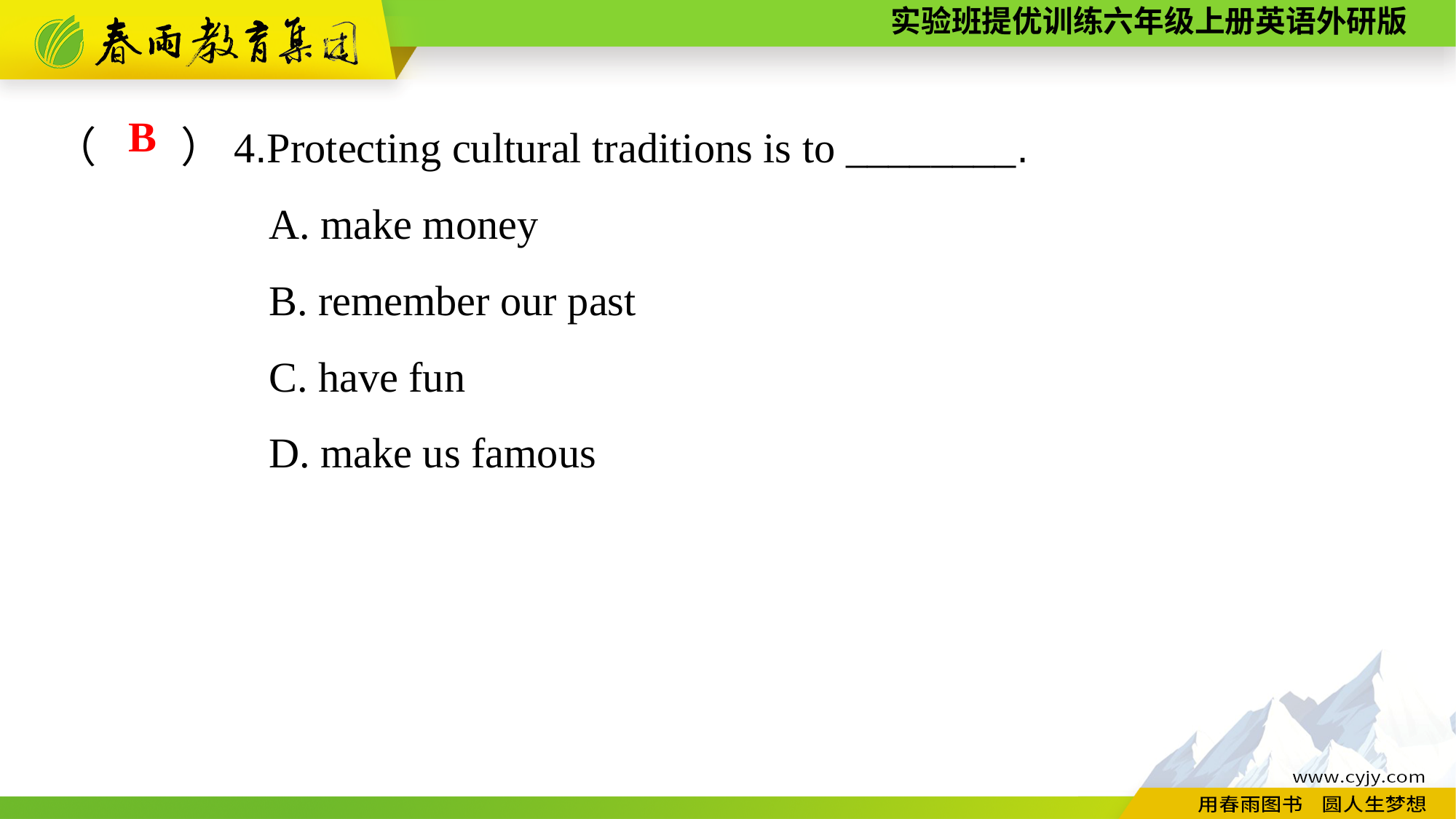

（　　）4.Protecting cultural traditions is to ________.
A. make money
B. remember our past
C. have fun
D. make us famous
B